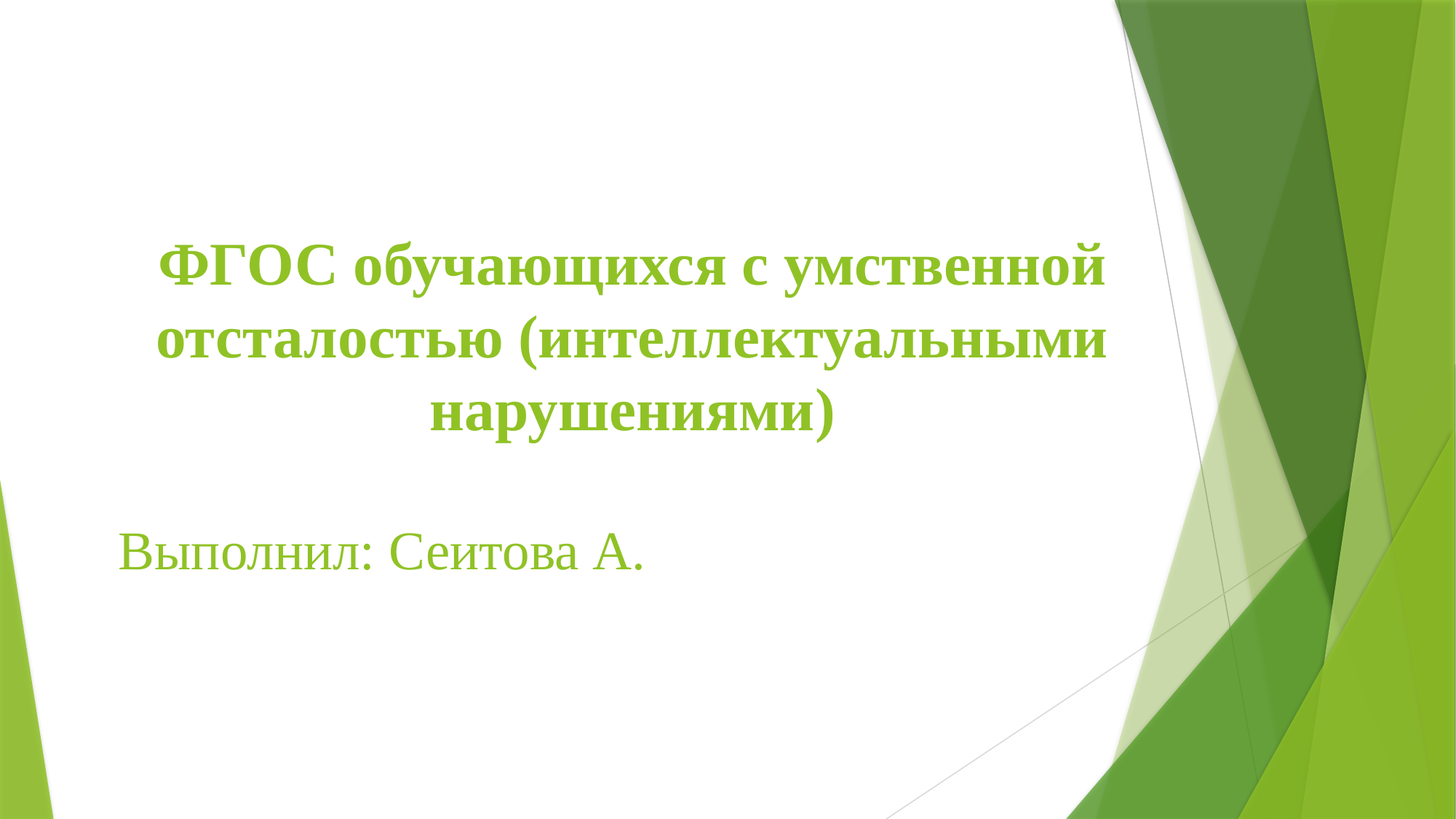

ФГОС обучающихся с умственной отсталостью (интеллектуальными нарушениями)

Выполнил: Сеитова А.